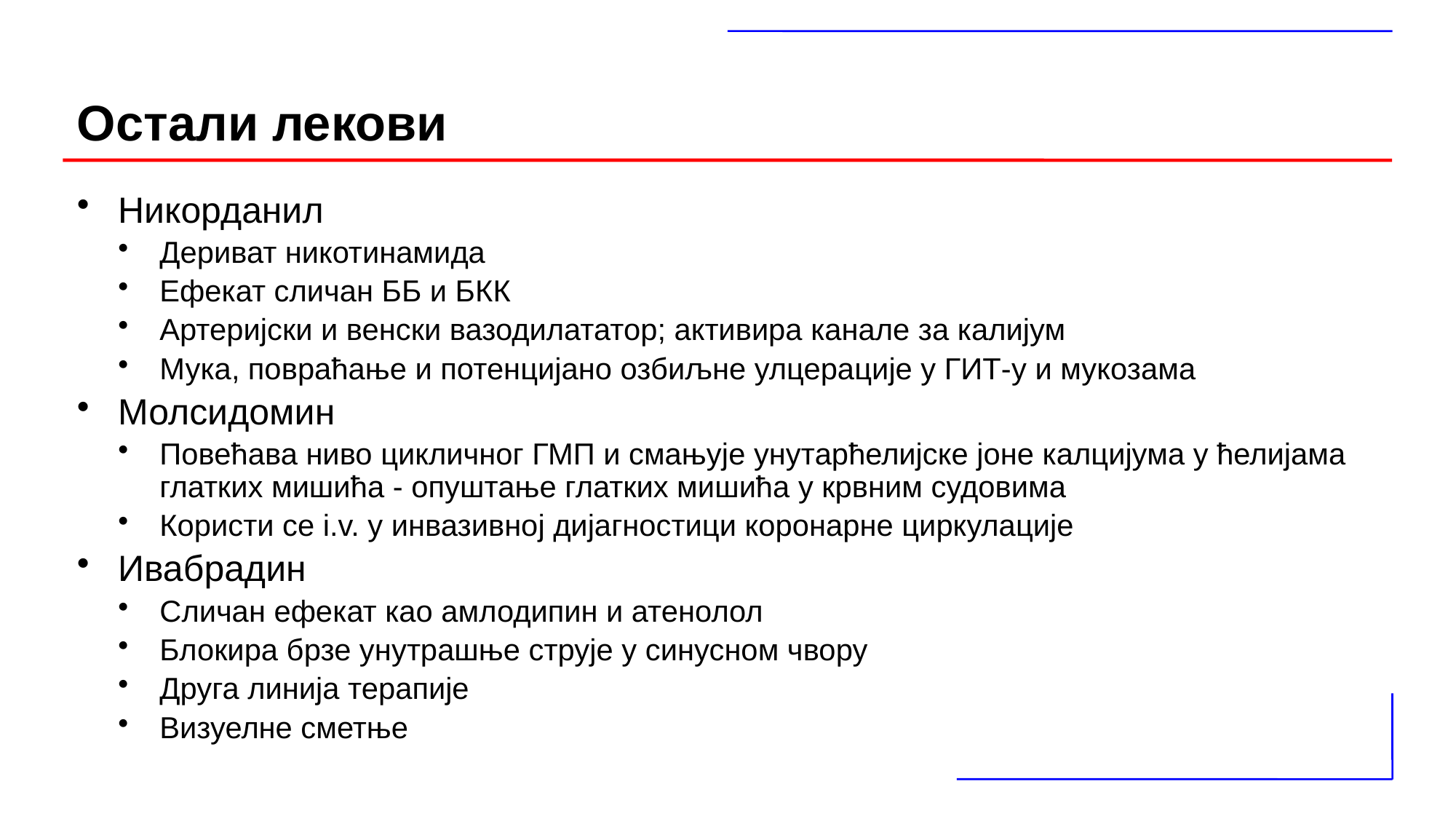

Остали лекови
Никорданил
Дериват никотинамида
Ефекат сличан ББ и БКК
Артеријски и венски вазодилататор; активира канале за калијум
Мука, повраћање и потенцијано озбиљне улцерације у ГИТ-у и мукозама
Молсидомин
Повећава ниво цикличног ГМП и смањује унутарћелијске јоне калцијума у ћелијама глатких мишића - опуштањe глатких мишића у крвним судовима
Користи се i.v. у инвазивној дијагностици коронарне циркулације
Ивабрадин
Сличан ефекат као амлодипин и атенолол
Блокира брзе унутрашње струје у синусном чвору
Друга линија терапије
Визуелне сметње